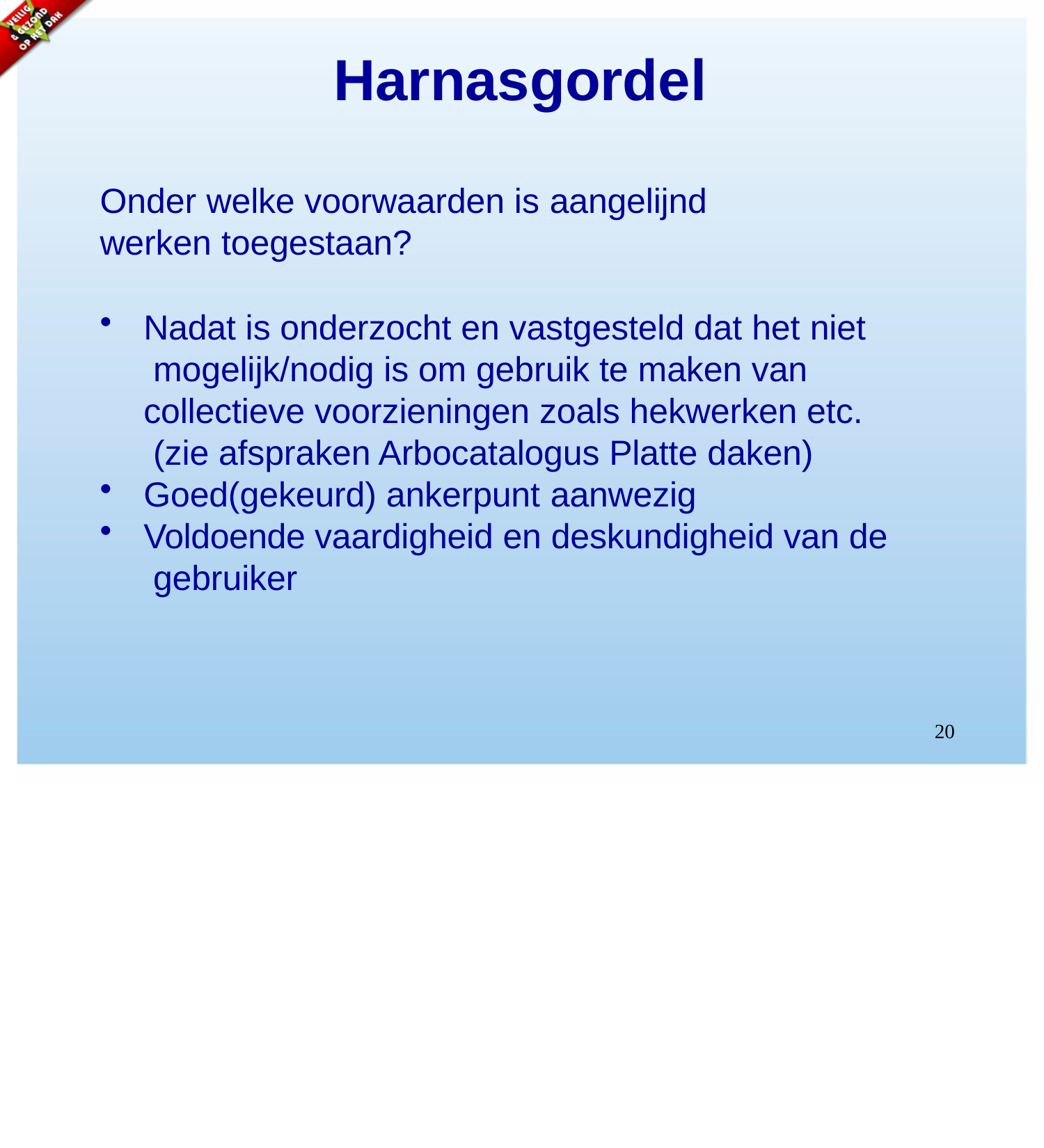

# Harnasgordel
Onder welke voorwaarden is aangelijnd
werken toegestaan?

Nadat is onderzocht en vastgesteld dat het niet  mogelijk/nodig is om gebruik te maken van  collectieve voorzieningen zoals hekwerken etc.  (zie afspraken Arbocatalogus Platte daken)
Goed(gekeurd) ankerpunt aanwezig
Voldoende vaardigheid en deskundigheid van de  gebruiker
20